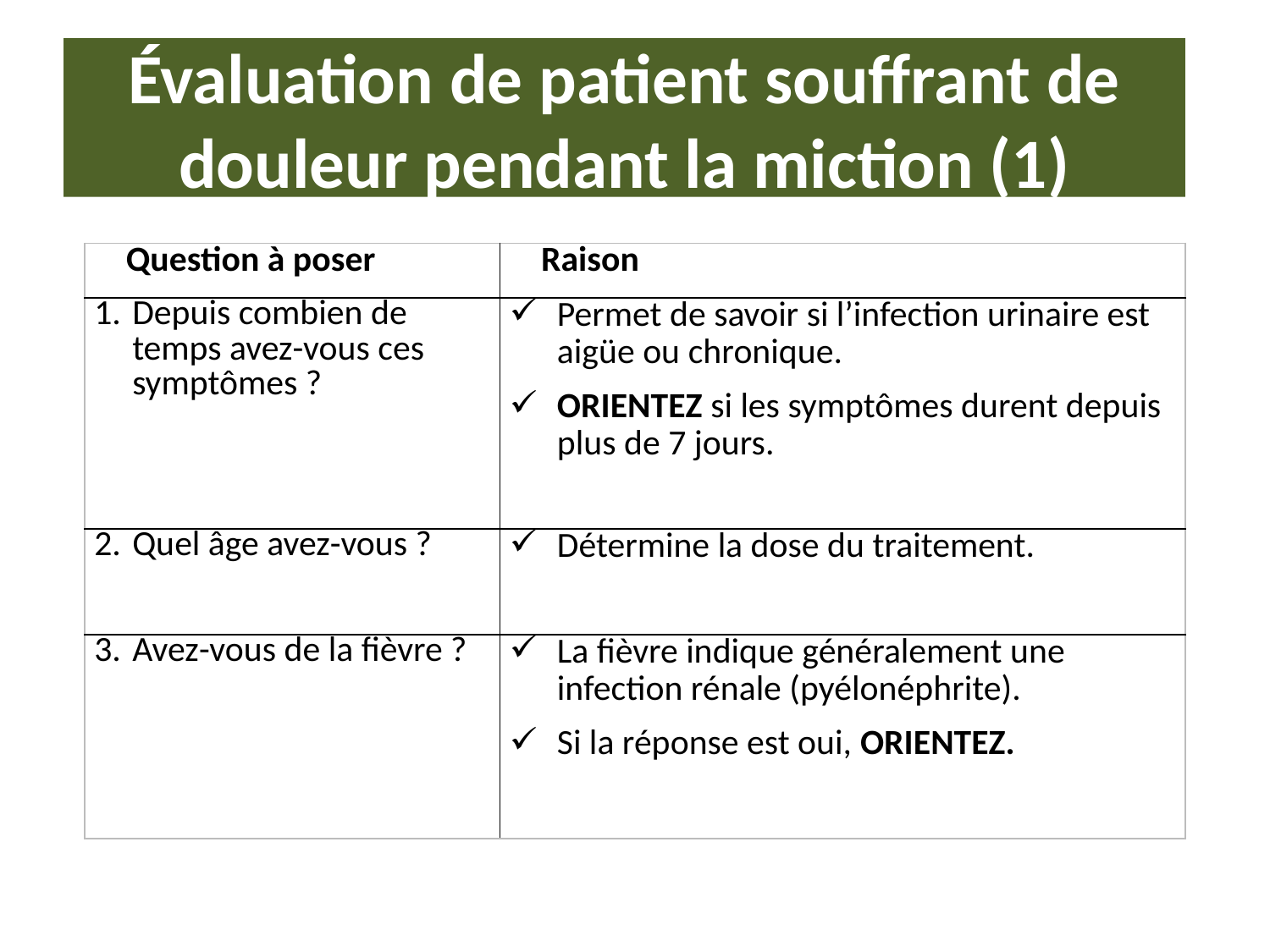

# Évaluation de patient souffrant de douleur pendant la miction (1)
| Question à poser | Raison |
| --- | --- |
| Depuis combien de temps avez-vous ces symptômes ? | Permet de savoir si l’infection urinaire est aigüe ou chronique. ORIENTEZ si les symptômes durent depuis plus de 7 jours. |
| Quel âge avez-vous ? | Détermine la dose du traitement. |
| Avez-vous de la fièvre ? | La fièvre indique généralement une infection rénale (pyélonéphrite). Si la réponse est oui, ORIENTEZ. |